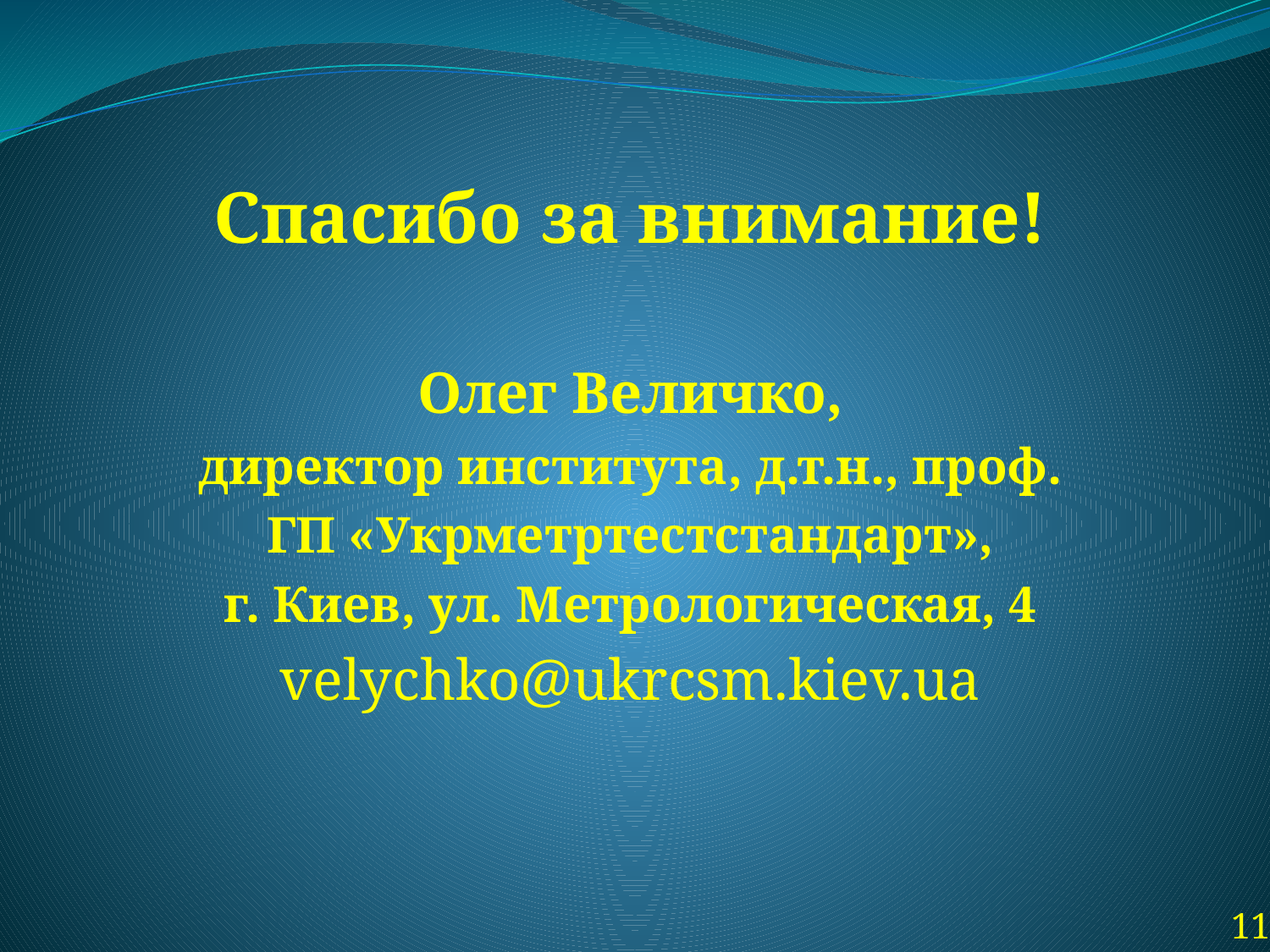

Спасибо за внимание!

Олег Величко,
директор института, д.т.н., проф.
ГП «Укрметртестстандарт»,
г. Киев, ул. Метрологическая, 4
velychko@ukrcsm.kiev.ua
11